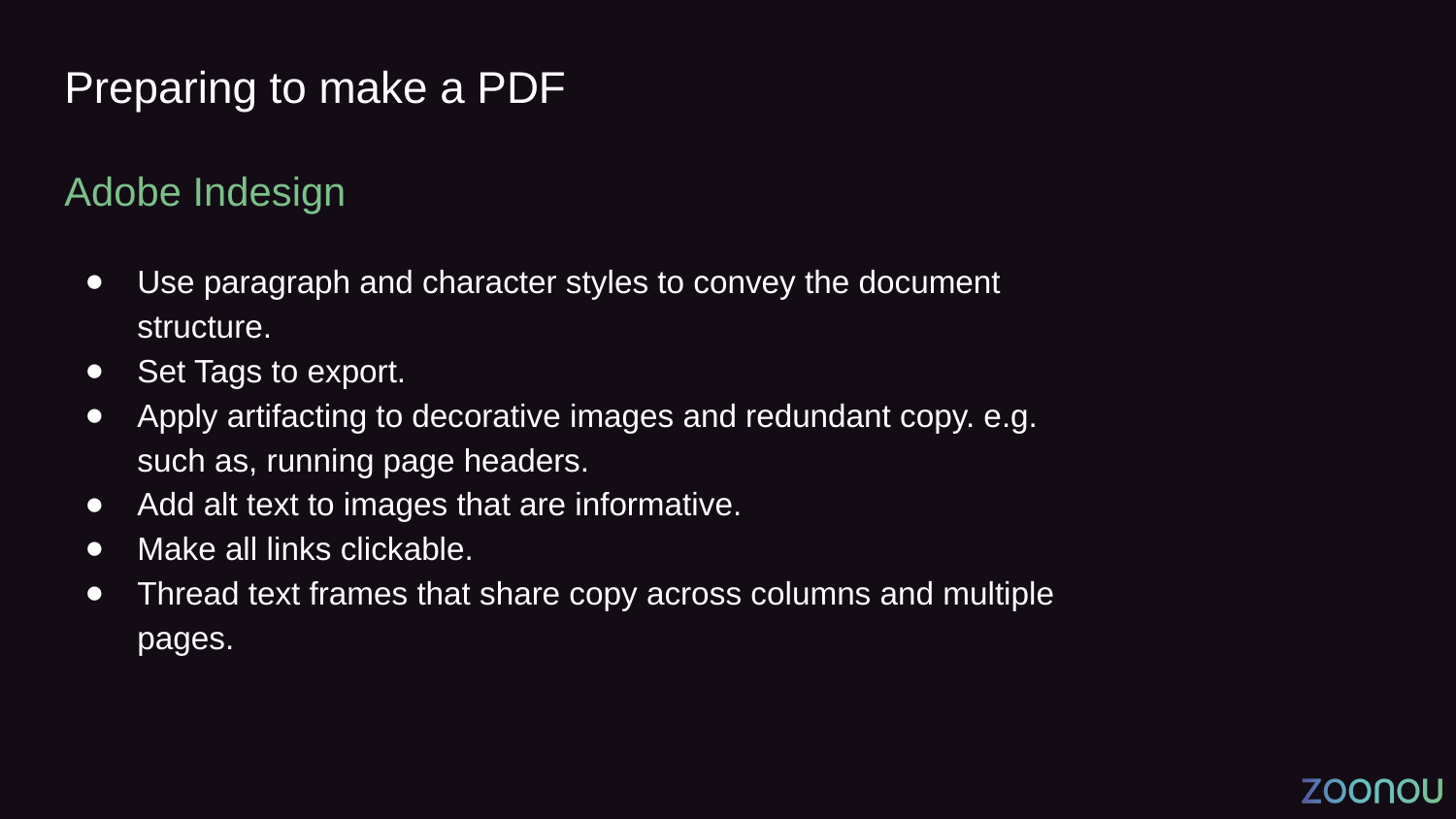

# Preparing to make a PDF

Adobe Indesign
Use paragraph and character styles to convey the document structure.
Set Tags to export.
Apply artifacting to decorative images and redundant copy. e.g. such as, running page headers.
Add alt text to images that are informative.
Make all links clickable.
Thread text frames that share copy across columns and multiple pages.